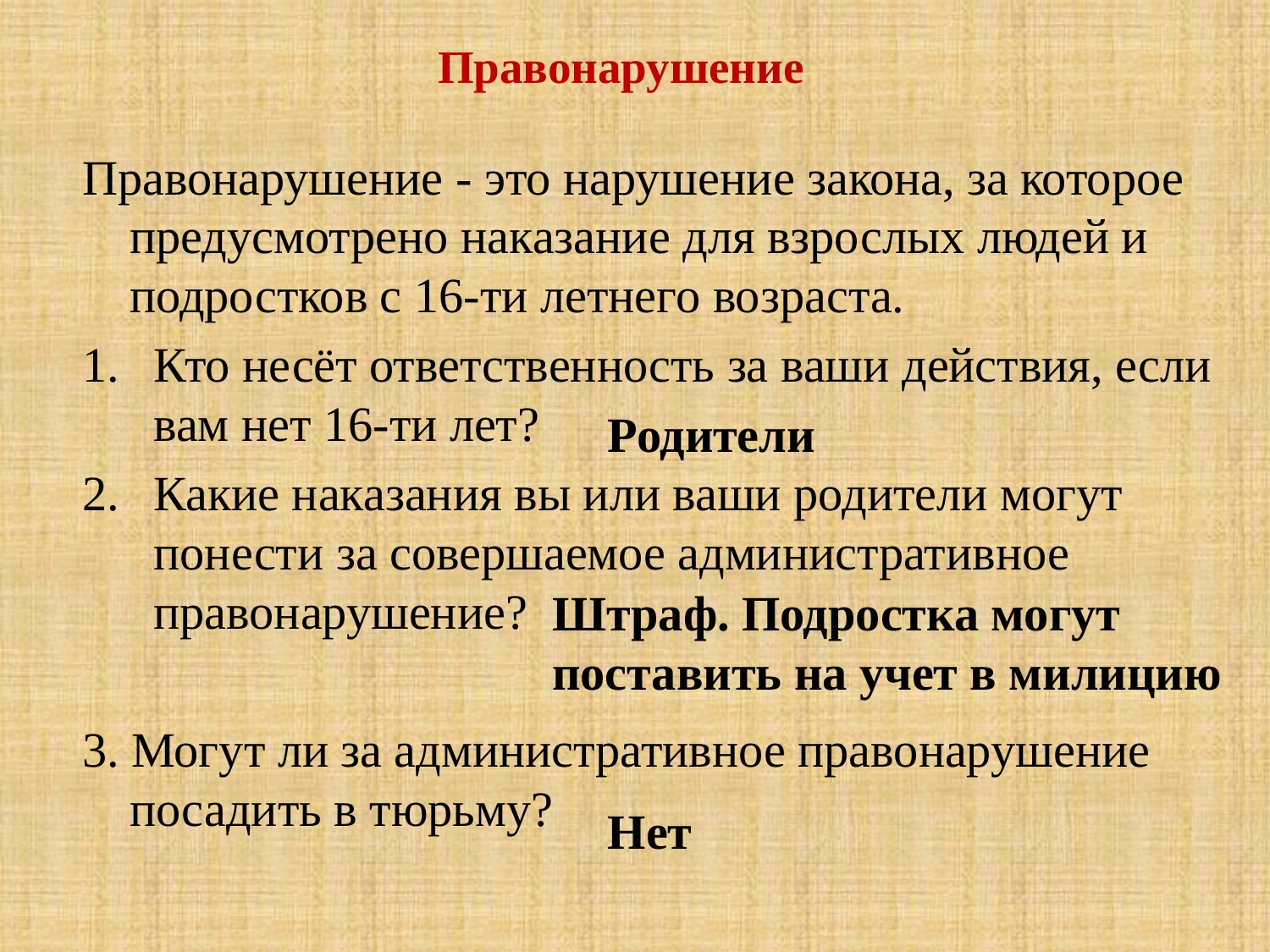

# Правонарушение
Правонарушение - это нарушение закона, за которое предусмотрено наказание для взрослых людей и подростков с 16-ти летнего возраста.
Кто несёт ответственность за ваши действия, если вам нет 16-ти лет?
Какие наказания вы или ваши родители могут понести за совершаемое административное правонарушение?

3. Могут ли за административное правонарушение посадить в тюрьму?

Родители
Штраф. Подростка могут
поставить на учет в милицию
Нет